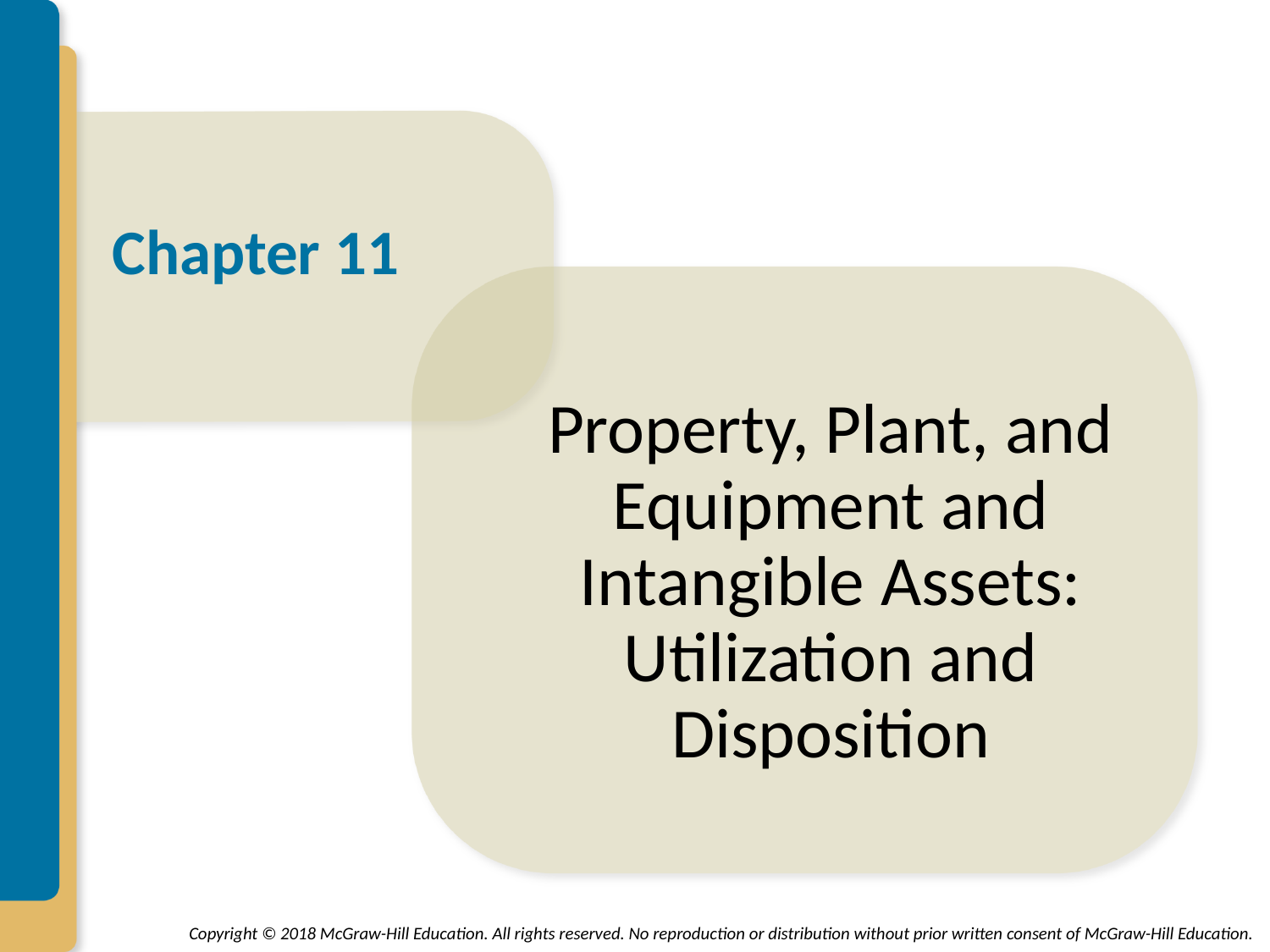

# Chapter 11
Property, Plant, and Equipment and Intangible Assets: Utilization and Disposition